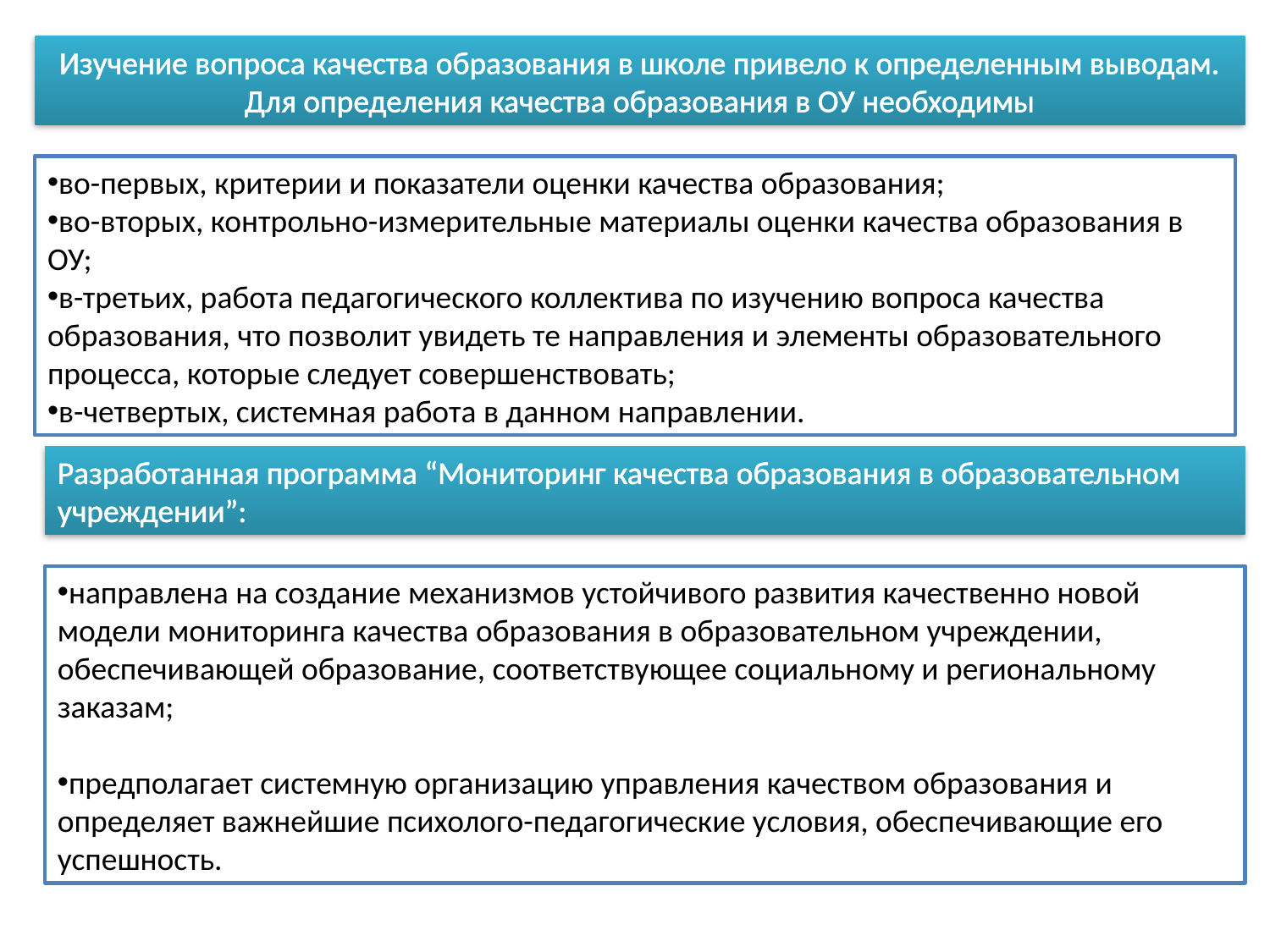

Изучение вопроса качества образования в школе привело к определенным выводам. Для определения качества образования в ОУ необходимы
во-первых, критерии и показатели оценки качества образования;
во-вторых, контрольно-измерительные материалы оценки качества образования в ОУ;
в-третьих, работа педагогического коллектива по изучению вопроса качества образования, что позволит увидеть те направления и элементы образовательного процесса, которые следует совершенствовать;
в-четвертых, системная работа в данном направлении.
Разработанная программа “Мониторинг качества образования в образовательном учреждении”:
направлена на создание механизмов устойчивого развития качественно новой модели мониторинга качества образования в образовательном учреждении, обеспечивающей образование, соответствующее социальному и региональному заказам;

предполагает системную организацию управления качеством образования и определяет важнейшие психолого-педагогические условия, обеспечивающие его успешность.